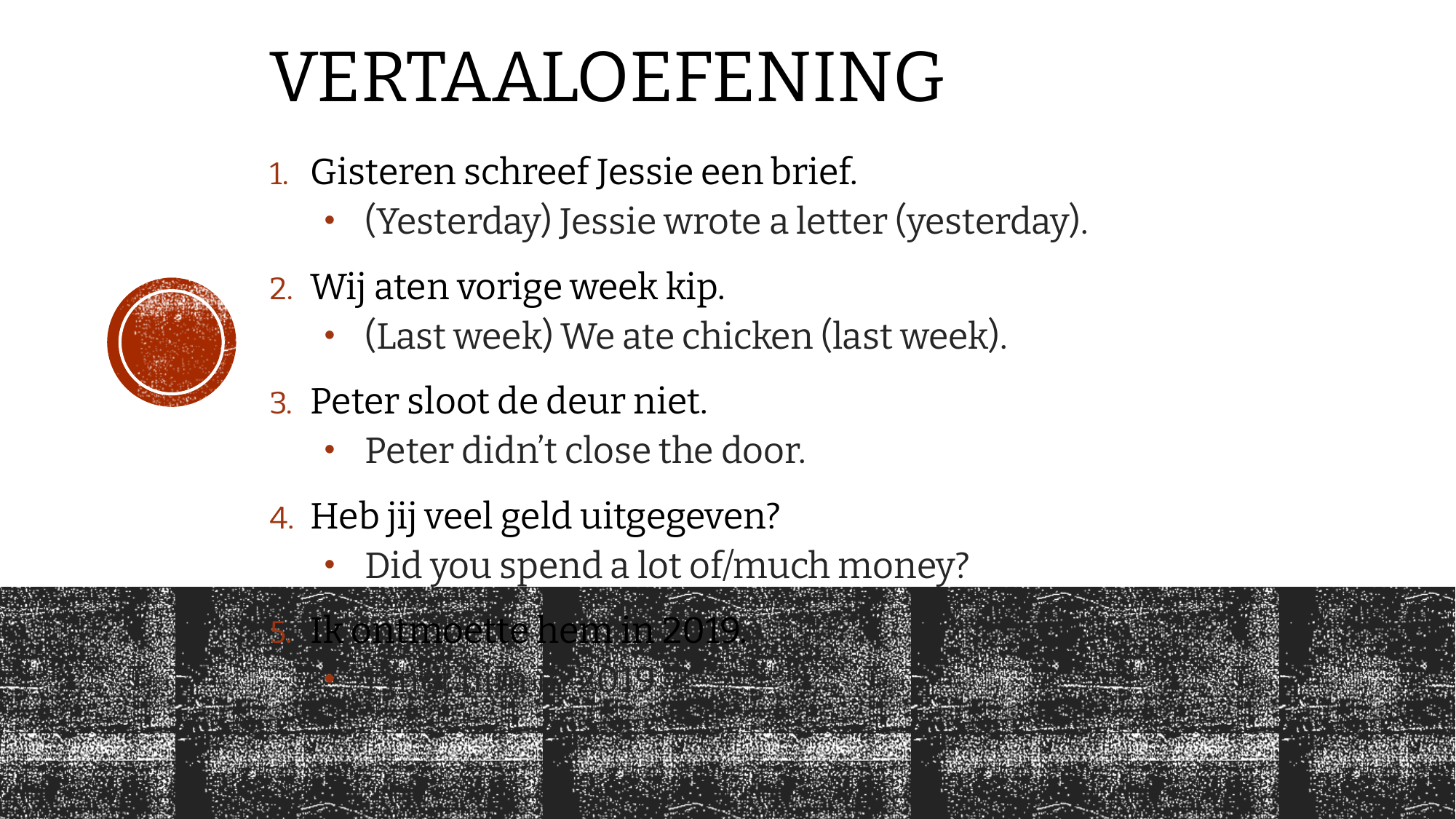

# VertaalOefening

Gisteren schreef Jessie een brief.
(Yesterday) Jessie wrote a letter (yesterday).
Wij aten vorige week kip.
(Last week) We ate chicken (last week).
Peter sloot de deur niet.
Peter didn’t close the door.
Heb jij veel geld uitgegeven?
Did you spend a lot of/much money?
Ik ontmoette hem in 2019.
I met him in 2019